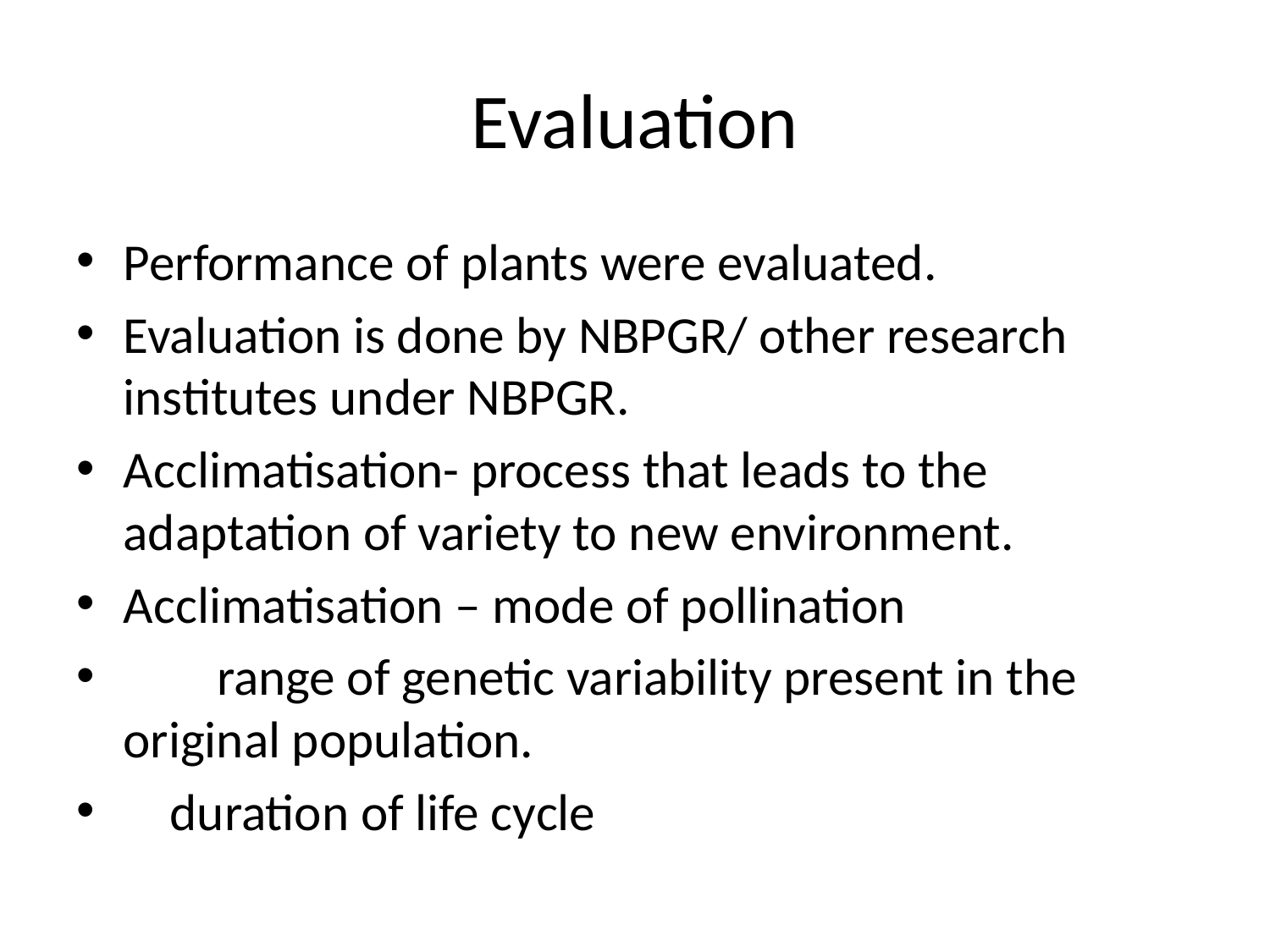

# Evaluation
Performance of plants were evaluated.
Evaluation is done by NBPGR/ other research institutes under NBPGR.
Acclimatisation- process that leads to the adaptation of variety to new environment.
Acclimatisation – mode of pollination
        range of genetic variability present in the original population.
    duration of life cycle